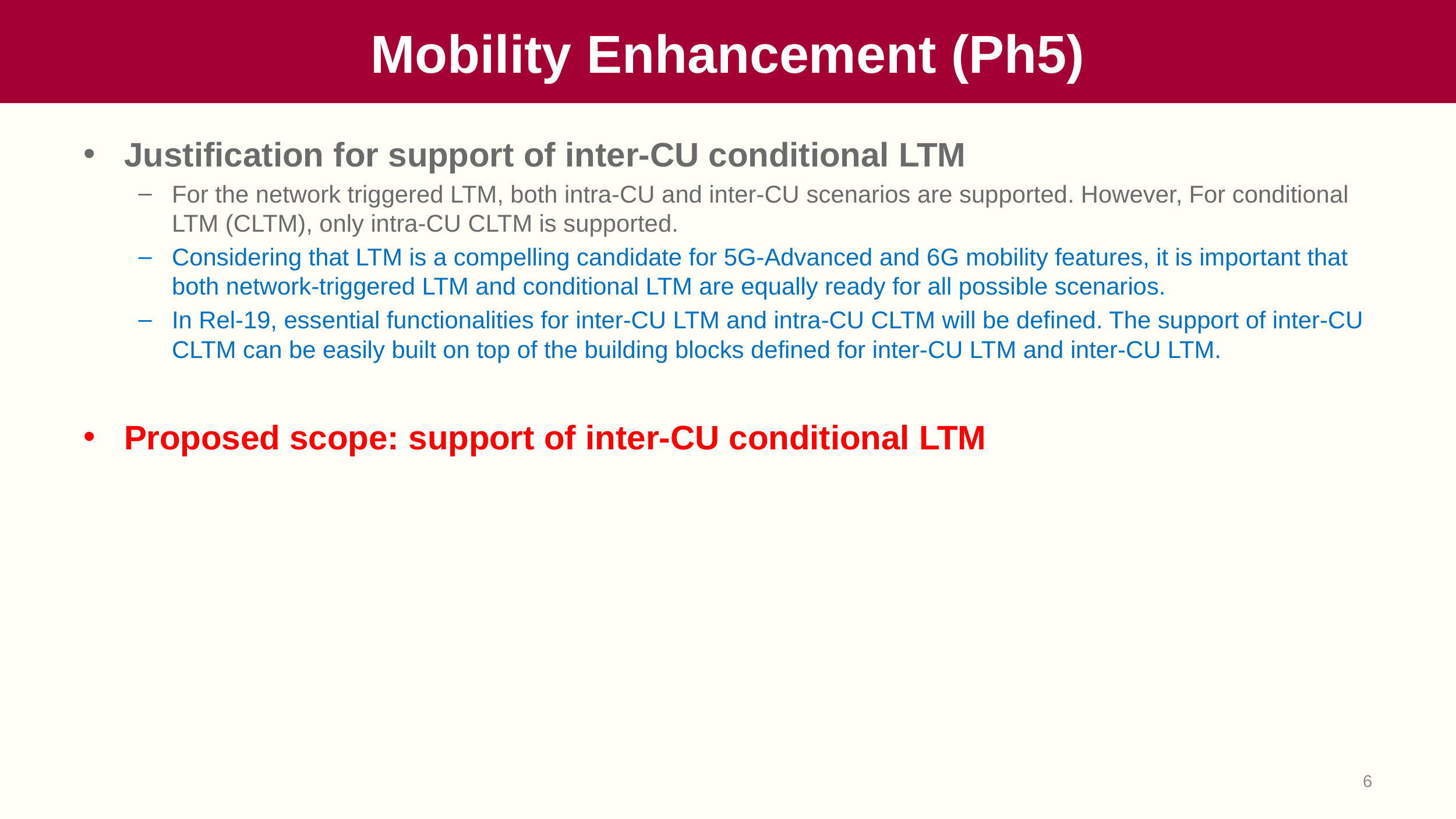

# Mobility Enhancement (Ph5)
Justification for support of inter-CU conditional LTM
For the network triggered LTM, both intra-CU and inter-CU scenarios are supported. However, For conditional LTM (CLTM), only intra-CU CLTM is supported.
Considering that LTM is a compelling candidate for 5G-Advanced and 6G mobility features, it is important that both network-triggered LTM and conditional LTM are equally ready for all possible scenarios.
In Rel-19, essential functionalities for inter-CU LTM and intra-CU CLTM will be defined. The support of inter-CU CLTM can be easily built on top of the building blocks defined for inter-CU LTM and inter-CU LTM.

Proposed scope: support of inter-CU conditional LTM
6